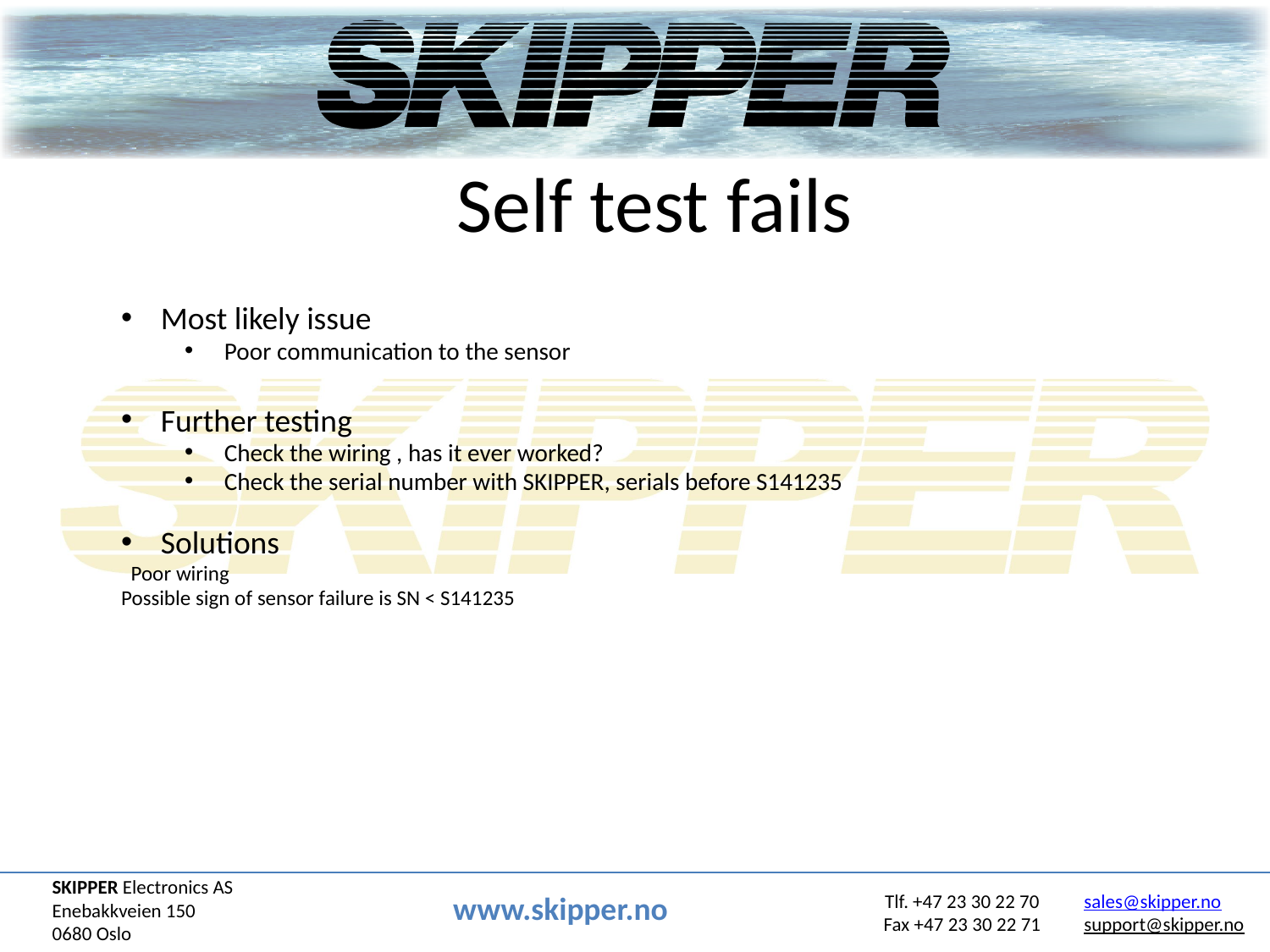

# Self test fails

Most likely issue
Poor communication to the sensor

Further testing
Check the wiring , has it ever worked?
Check the serial number with SKIPPER, serials before S141235

Solutions
  Poor wiring
Possible sign of sensor failure is SN < S141235